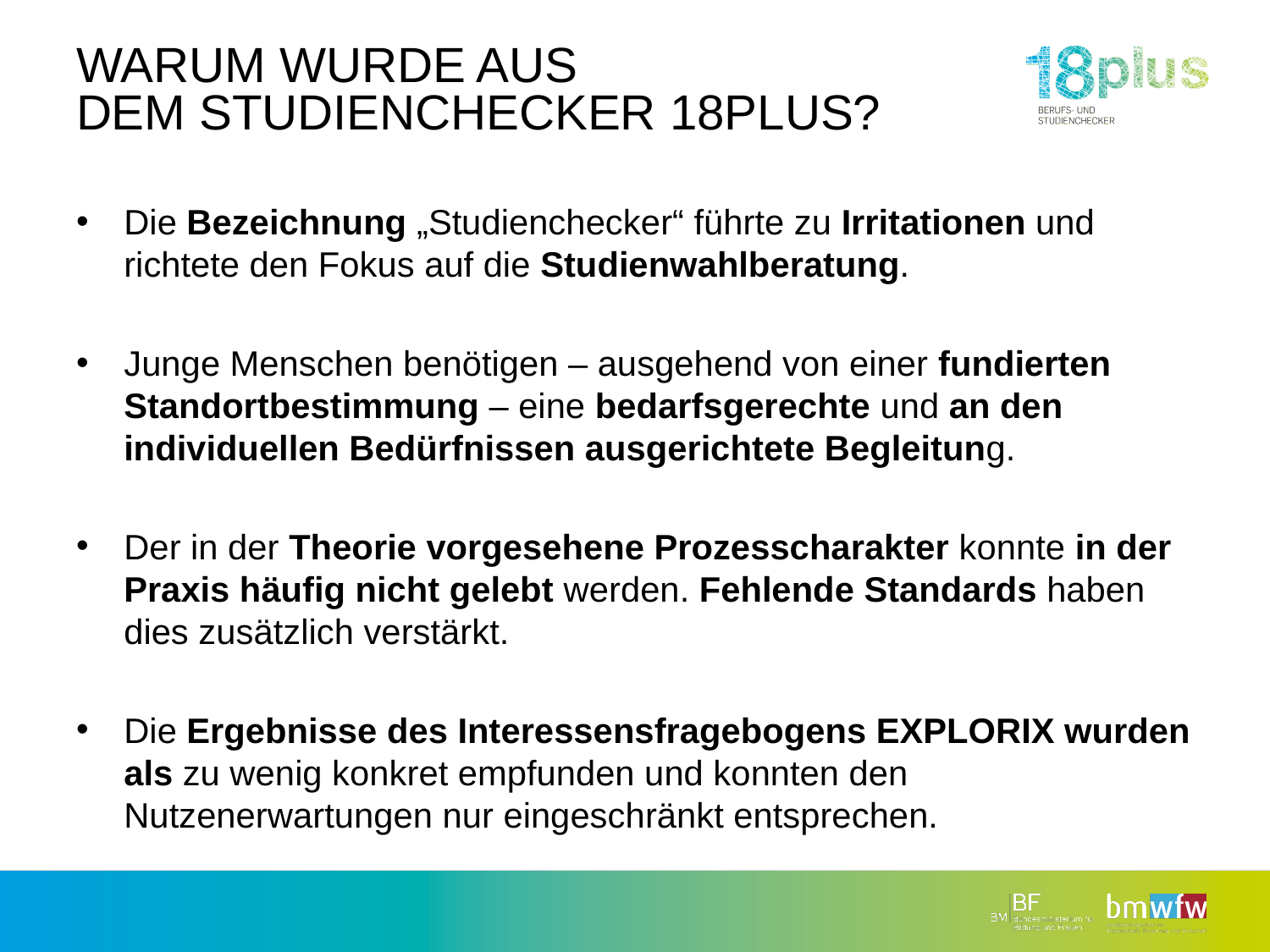

# Warum wurde Aus dem Studienchecker 18plus?
Die Bezeichnung „Studienchecker“ führte zu Irritationen und richtete den Fokus auf die Studienwahlberatung.

Junge Menschen benötigen – ausgehend von einer fundierten Standortbestimmung – eine bedarfsgerechte und an den individuellen Bedürfnissen ausgerichtete Begleitung.

Der in der Theorie vorgesehene Prozesscharakter konnte in der Praxis häufig nicht gelebt werden. Fehlende Standards haben dies zusätzlich verstärkt.

Die Ergebnisse des Interessensfragebogens EXPLORIX wurden als zu wenig konkret empfunden und konnten den Nutzenerwartungen nur eingeschränkt entsprechen.